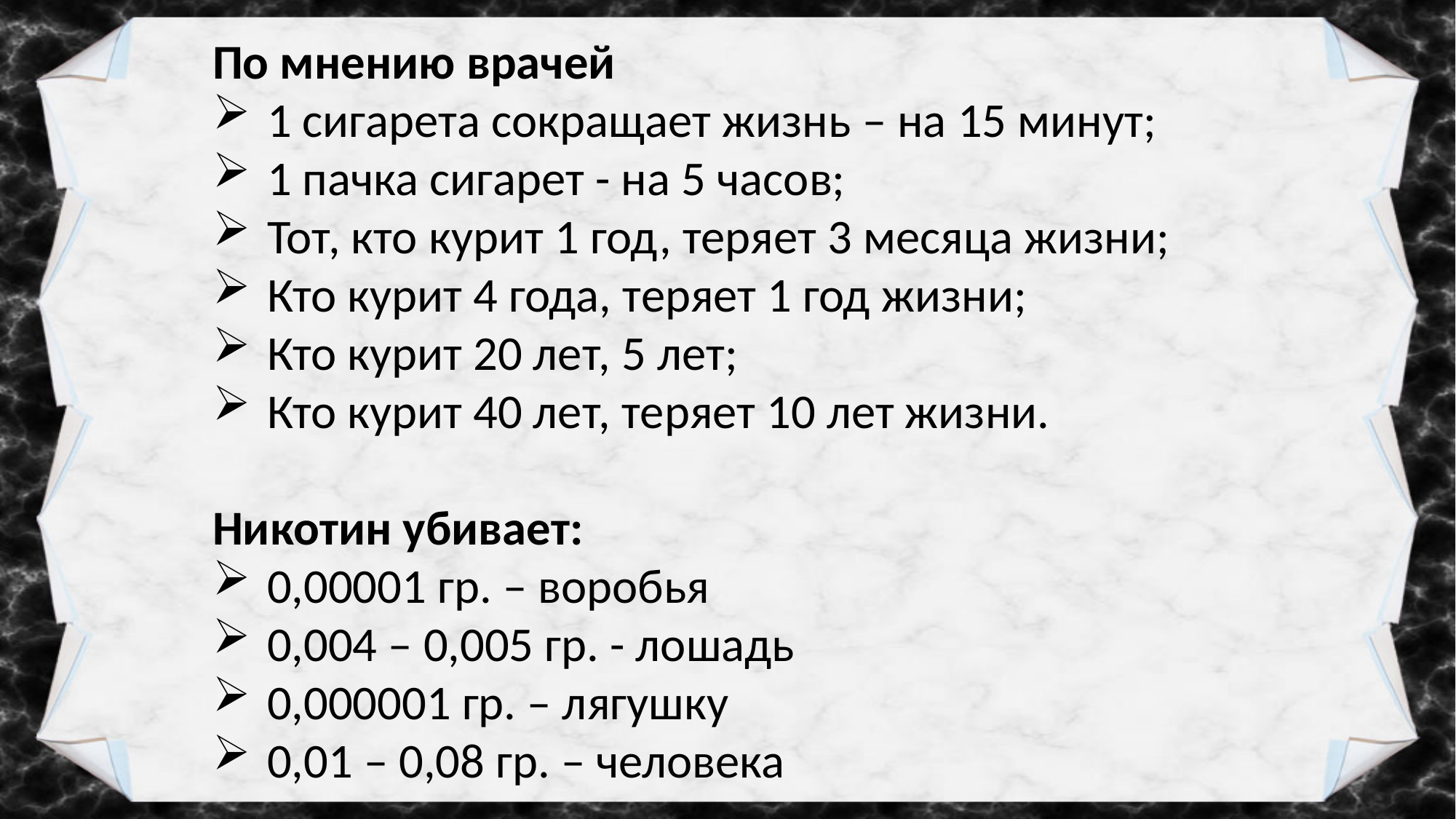

По мнению врачей
1 сигарета сокращает жизнь – на 15 минут;
1 пачка сигарет - на 5 часов;
Тот, кто курит 1 год, теряет 3 месяца жизни;
Кто курит 4 года, теряет 1 год жизни;
Кто курит 20 лет, 5 лет;
Кто курит 40 лет, теряет 10 лет жизни.

Никотин убивает:
0,00001 гр. – воробья
0,004 – 0,005 гр. - лошадь
0,000001 гр. – лягушку
0,01 – 0,08 гр. – человека